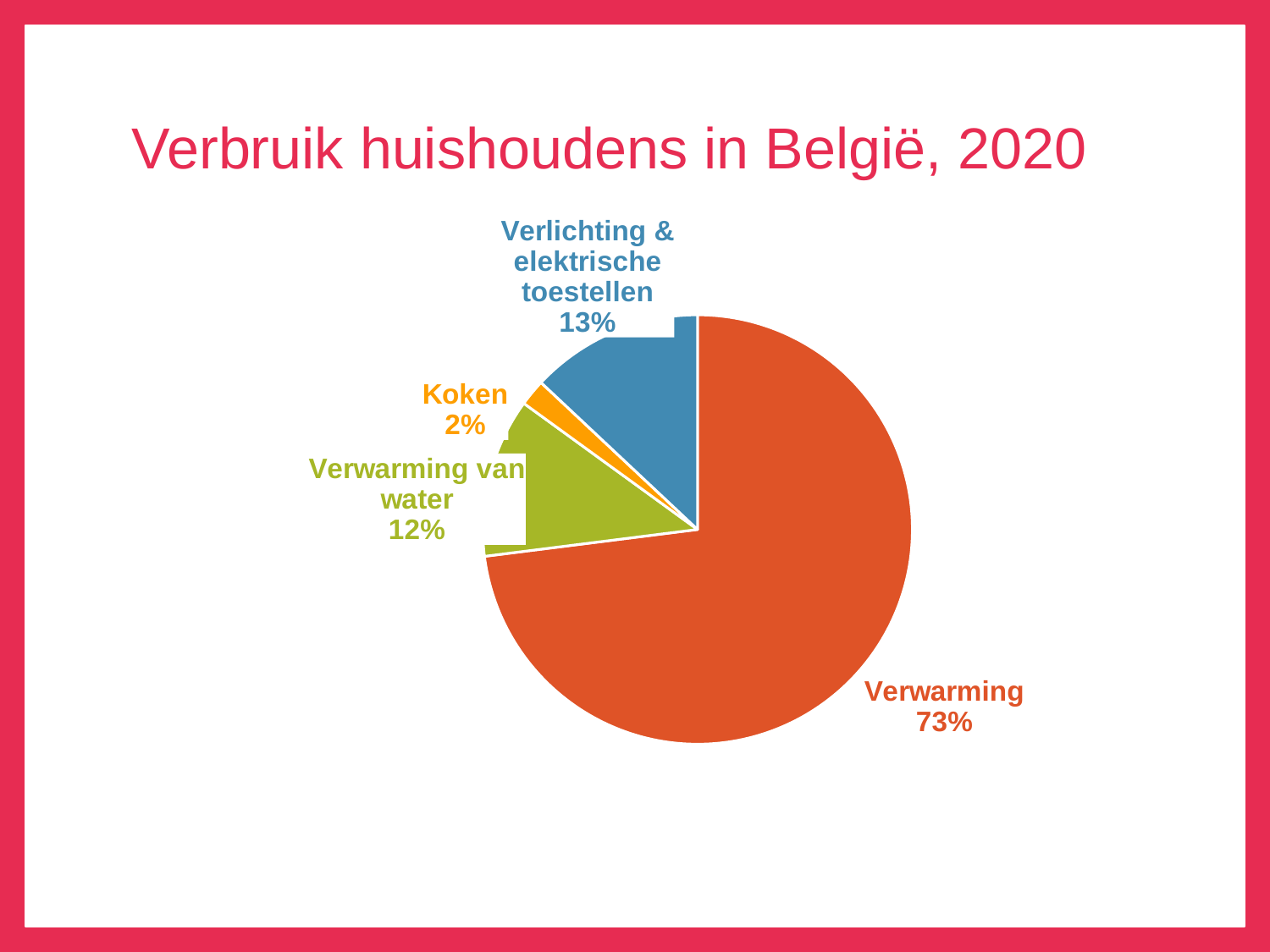

# Verbruik huishoudens in België, 2020

### Chart

| Category | Verbruik huishoudens in België, 2020 |
|---|---|
| Verwarming | 73.0 |
| Verwarming van water | 12.0 |
| Koken | 2.0 |
| Verlichting & elektrische toestellen | 13.0 |